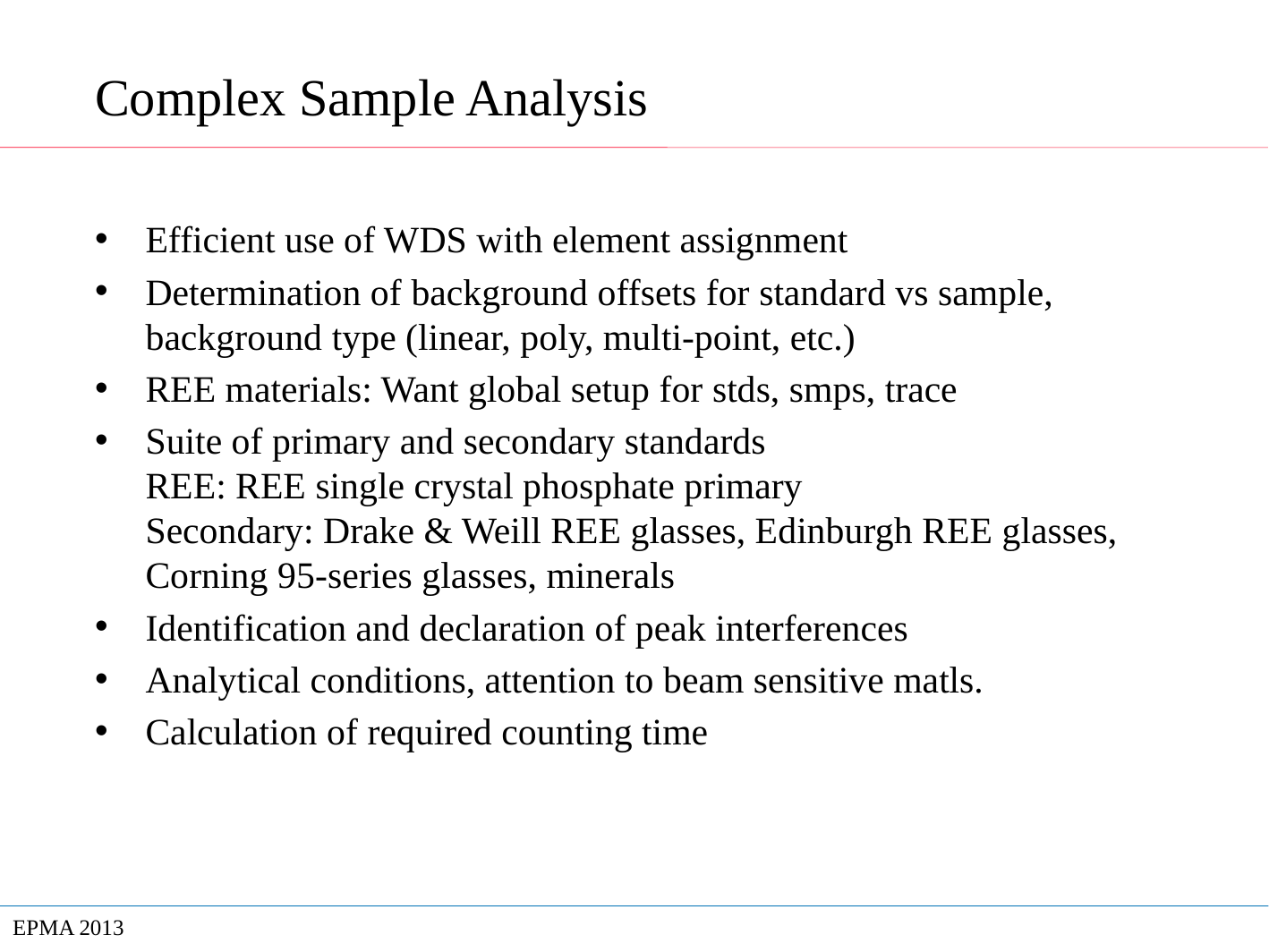

# Complex Sample Analysis
Efficient use of WDS with element assignment
Determination of background offsets for standard vs sample, background type (linear, poly, multi-point, etc.)
REE materials: Want global setup for stds, smps, trace
Suite of primary and secondary standards
REE: REE single crystal phosphate primary
Secondary: Drake & Weill REE glasses, Edinburgh REE glasses, Corning 95-series glasses, minerals
Identification and declaration of peak interferences
Analytical conditions, attention to beam sensitive matls.
Calculation of required counting time
EPMA 2013